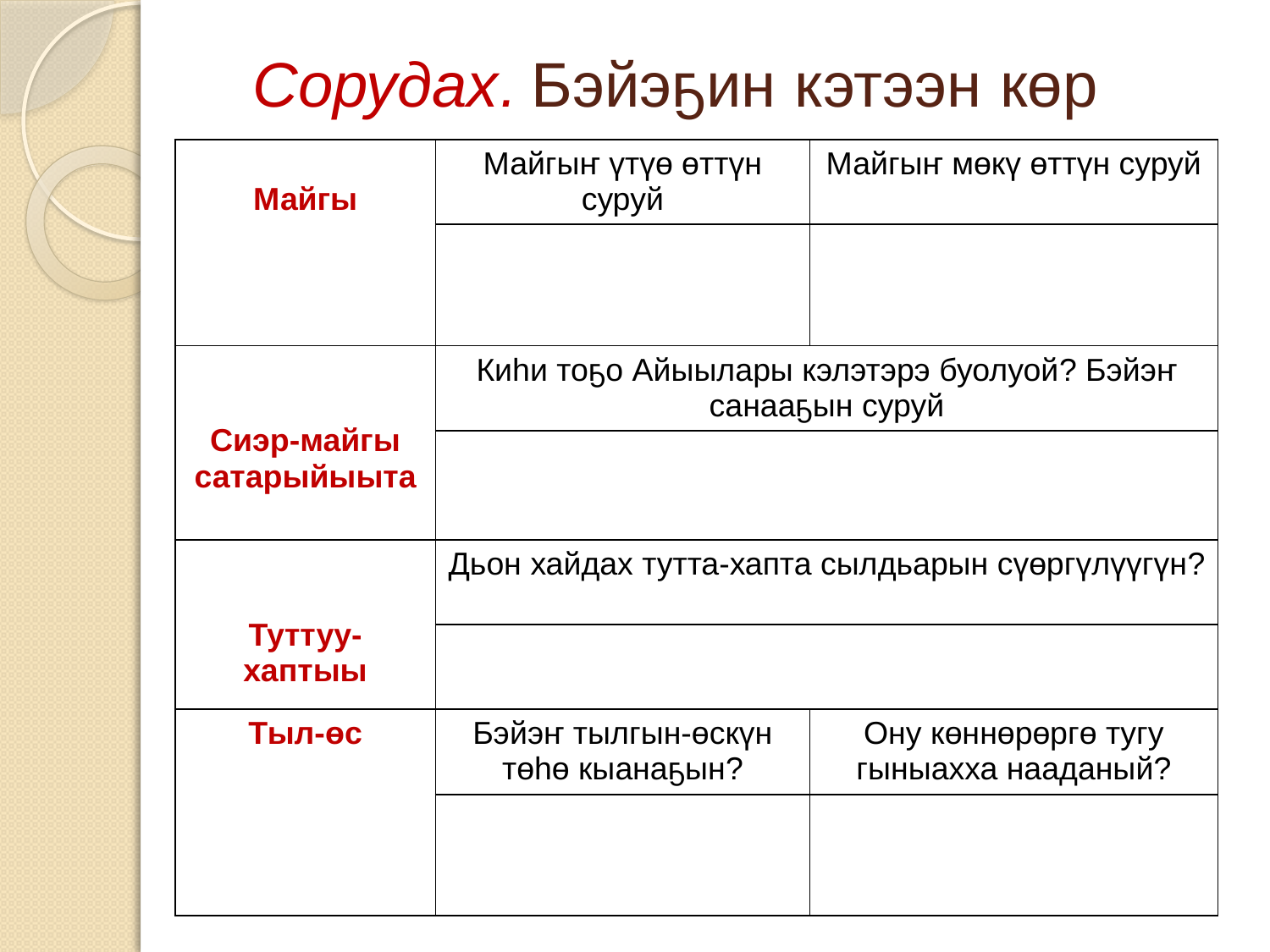

# Сорудах. Бэйэҕин кэтээн көр
| Майгы | Майгыҥ үтүө өттүн суруй | Майгыҥ мөкү өттүн суруй |
| --- | --- | --- |
|  |  |  |
| Сиэр-майгы сатарыйыыта | Киһи тоҕо Айыылары кэлэтэрэ буолуой? Бэйэҥ санааҕын суруй |  |
|  |  |  |
| Туттуу-хаптыы | Дьон хайдах тутта-хапта сылдьарын сүөргүлүүгүн? |  |
|  |  |  |
| Тыл-өс | Бэйэҥ тылгын-өскүн төһө кыанаҕын? | Ону көннөрөргө тугу гыныахха нааданый? |
|  |  |  |